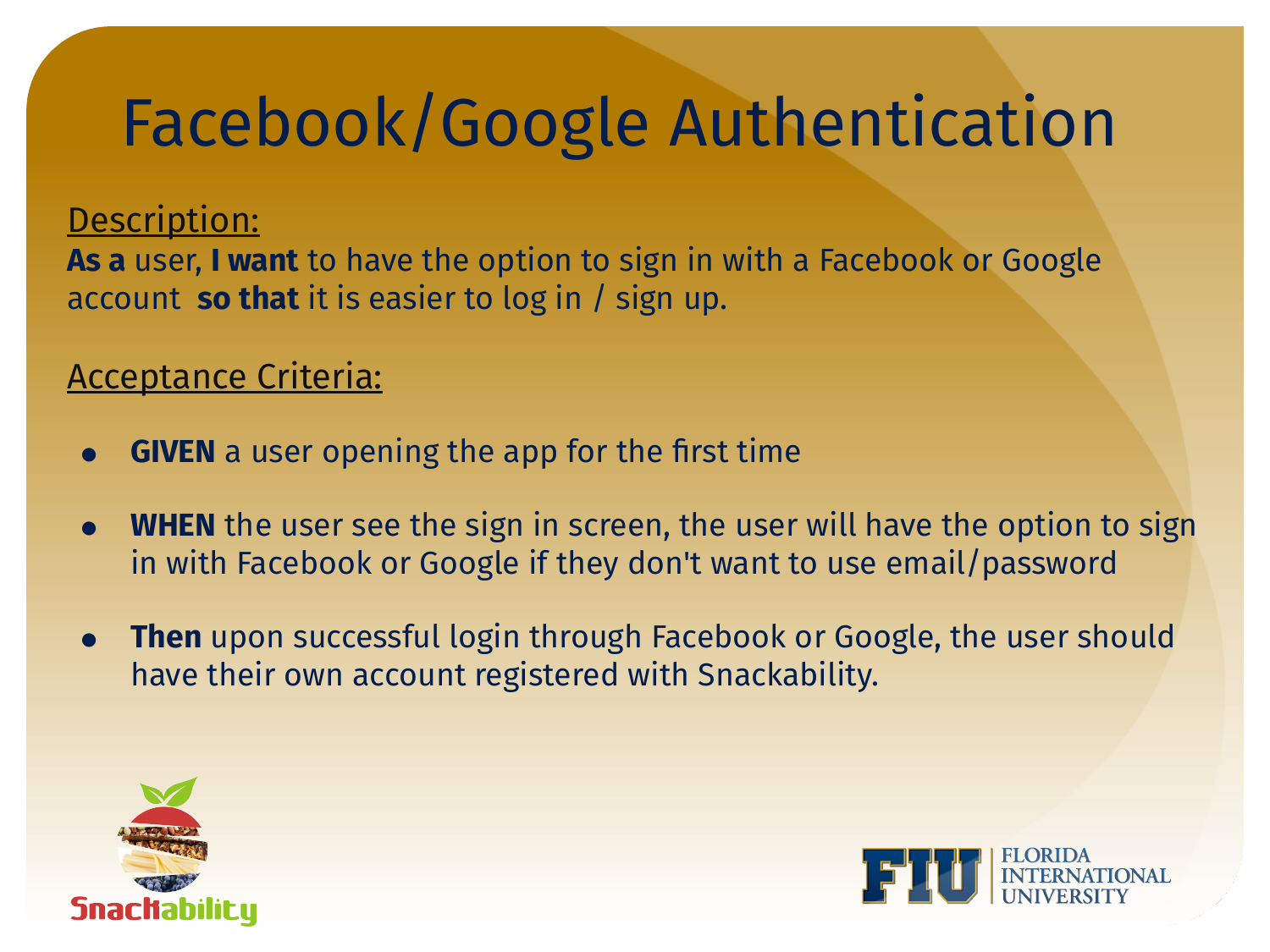

# Facebook/Google Authentication
Description:
As a user, I want to have the option to sign in with a Facebook or Google account  so that it is easier to log in / sign up.

Acceptance Criteria:
GIVEN a user opening the app for the first time
WHEN the user see the sign in screen, the user will have the option to sign in with Facebook or Google if they don't want to use email/password
Then upon successful login through Facebook or Google, the user should have their own account registered with Snackability.